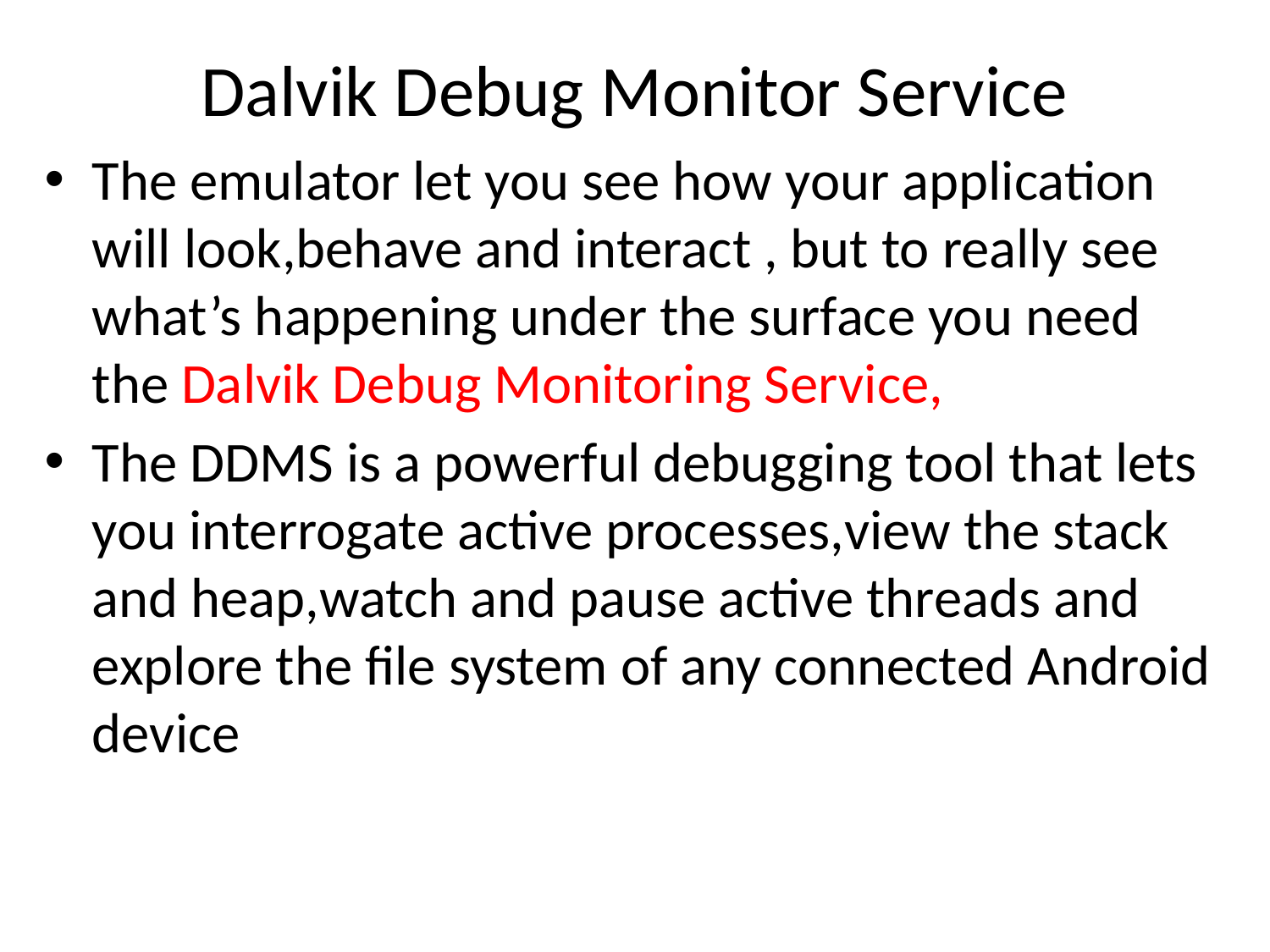

# Dalvik Debug Monitor Service
The emulator let you see how your application will look,behave and interact , but to really see what’s happening under the surface you need the Dalvik Debug Monitoring Service,
The DDMS is a powerful debugging tool that lets you interrogate active processes,view the stack and heap,watch and pause active threads and explore the file system of any connected Android device